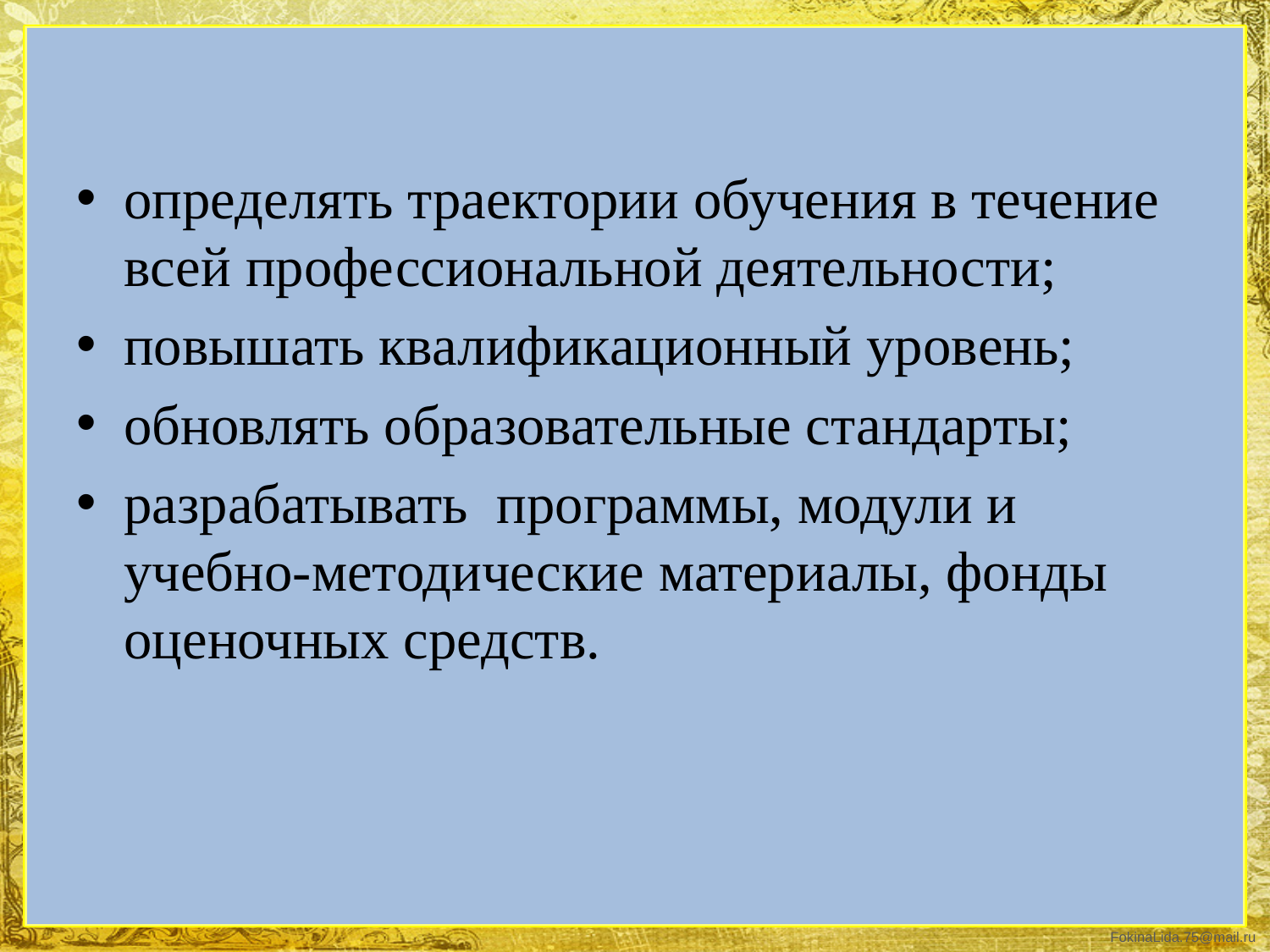

#
определять траектории обучения в течение всей профессиональной деятельности;
повышать квалификационный уровень;
обновлять образовательные стандарты;
разрабатывать  программы, модули и учебно-методические материалы, фонды оценочных средств.